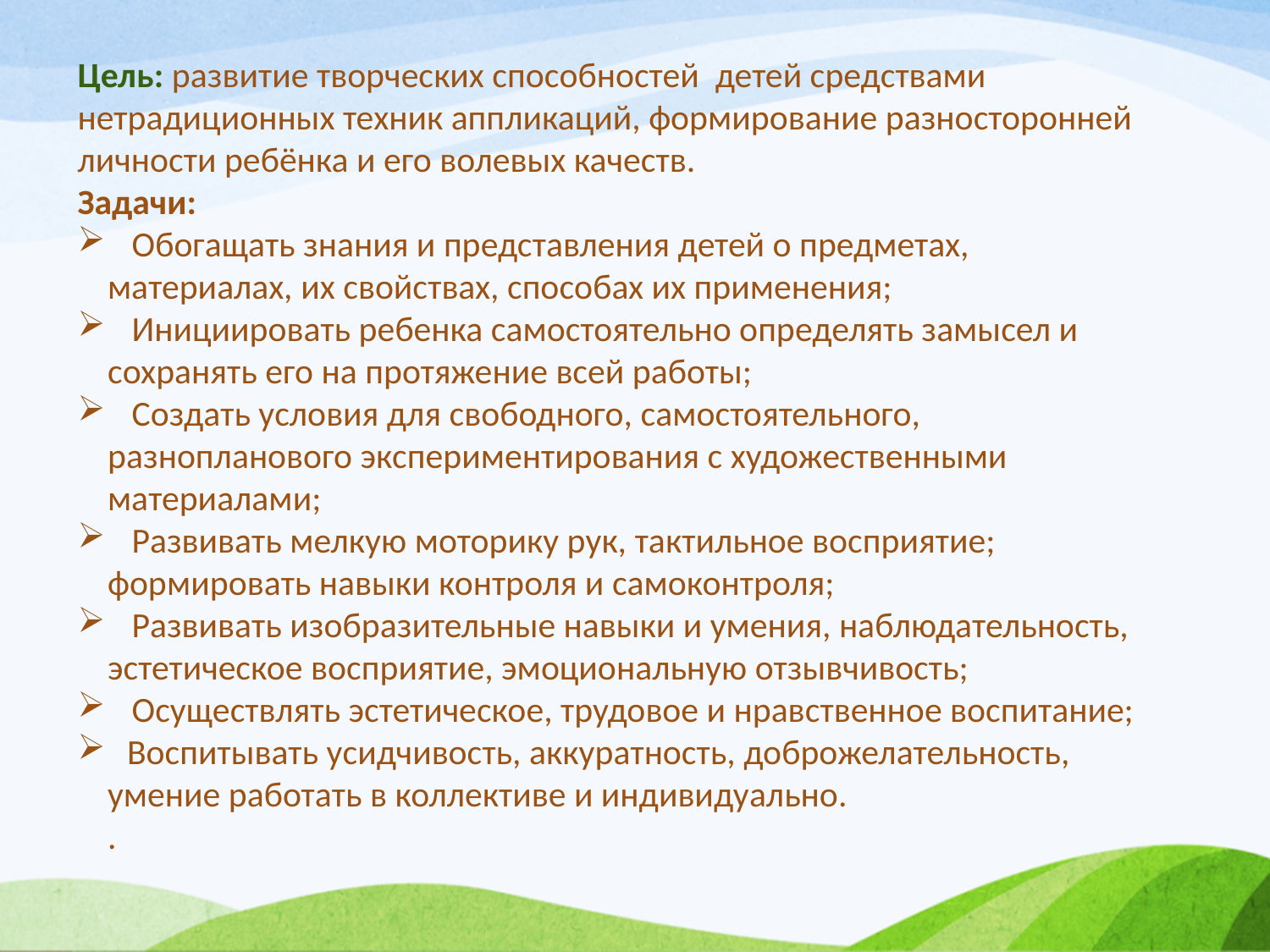

Цель: развитие творческих способностей  детей средствами нетрадиционных техник аппликаций, формирование разносторонней личности ребёнка и его волевых качеств.
Задачи:
   Обогащать знания и представления детей о предметах, материалах, их свойствах, способах их применения;
   Инициировать ребенка самостоятельно определять замысел и сохранять его на протяжение всей работы;
   Создать условия для свободного, самостоятельного, разнопланового экспериментирования с художественными материалами;
   Развивать мелкую моторику рук, тактильное восприятие; формировать навыки контроля и самоконтроля;
   Развивать изобразительные навыки и умения, наблюдательность, эстетическое восприятие, эмоциональную отзывчивость;
   Осуществлять эстетическое, трудовое и нравственное воспитание;
  Воспитывать усидчивость, аккуратность, доброжелательность, умение работать в коллективе и индивидуально.
.